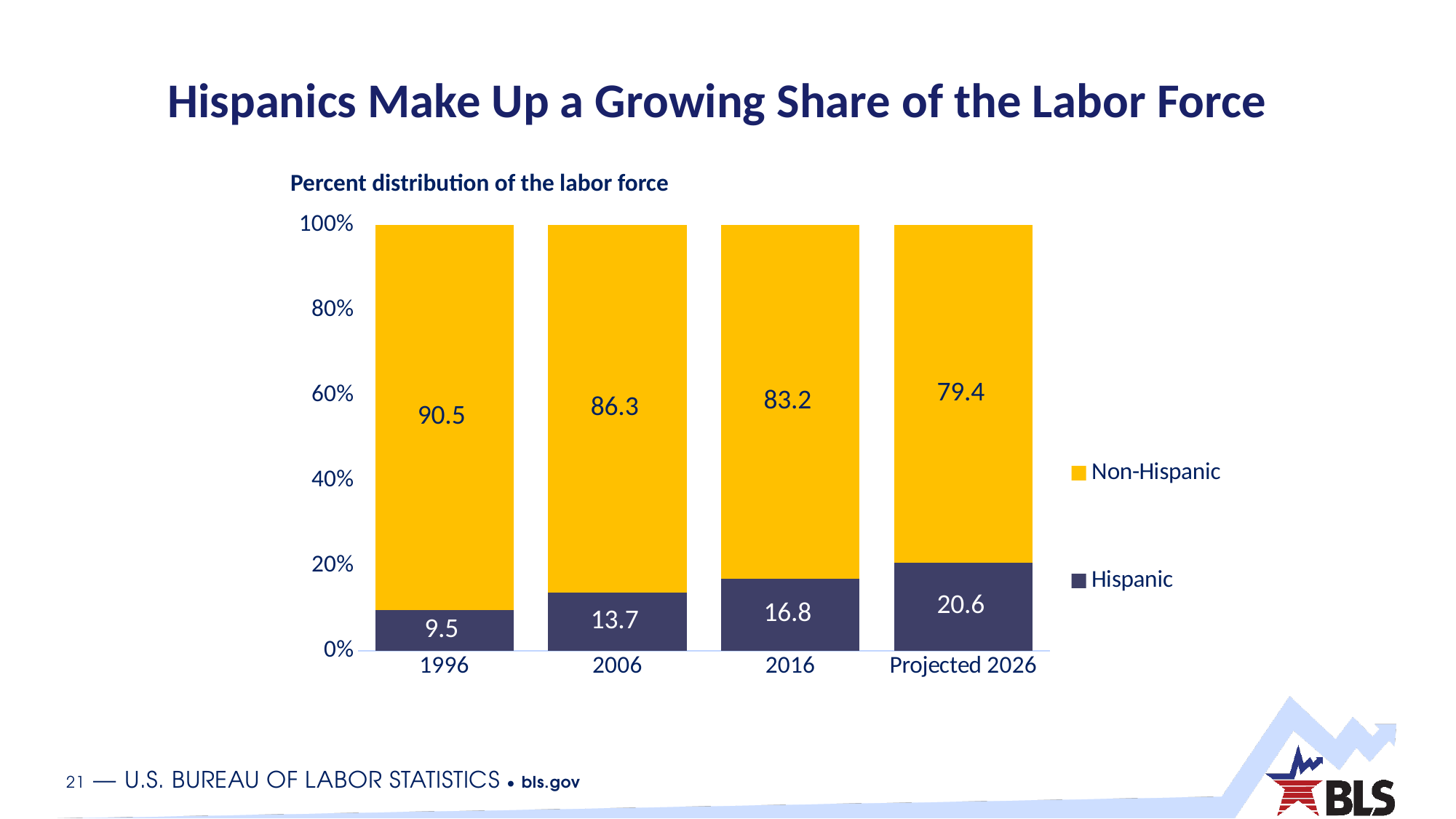

# Hispanics Make Up a Growing Share of the Labor Force
Percent distribution of the labor force

### Chart

| Category | Hispanic | Non-Hispanic |
|---|---|---|
| 1996 | 9.5 | 90.5 |
| 2006 | 13.7 | 86.3 |
| 2016 | 16.8 | 83.2 |
| Projected 2026 | 20.6 | 79.4 |